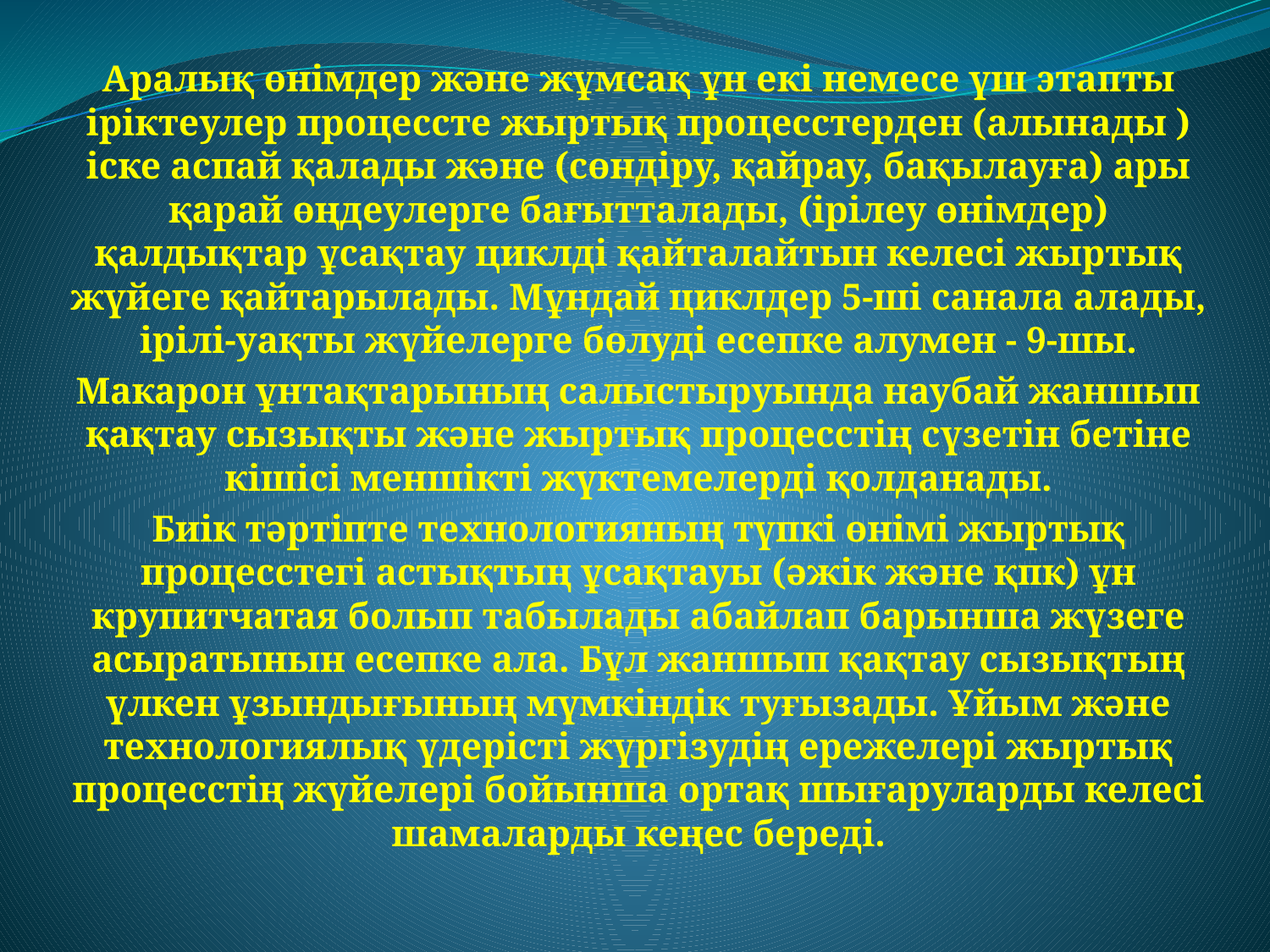

Аралық өнiмдер және жұмсақ ұн екi немесе үш этапты iрiктеулер процессте жыртық процесстерден (алынады ) iске аспай қалады және (сөндiру, қайрау, бақылауға) ары қарай өңдеулерге бағытталады, (iрiлеу өнiмдер) қалдықтар ұсақтау циклдi қайталайтын келесi жыртық жүйеге қайтарылады. Мұндай циклдер 5-шi санала алады, iрiлi-уақты жүйелерге бөлудi есепке алумен - 9-шы.
Макарон ұнтақтарының салыстыруында наубай жаншып қақтау сызықты және жыртық процесстiң сүзетiн бетiне кiшiсi меншiктi жүктемелердi қолданады.
Биiк тәртiпте технологияның түпкi өнiмi жыртық процесстегi астықтың ұсақтауы (әжiк және қпк) ұн крупитчатая болып табылады абайлап барынша жүзеге асыратынын есепке ала. Бұл жаншып қақтау сызықтың үлкен ұзындығының мүмкiндiк туғызады. Ұйым және технологиялық үдерiстi жүргiзудiң ережелерi жыртық процесстiң жүйелерi бойынша ортақ шығаруларды келесi шамаларды кеңес бередi.